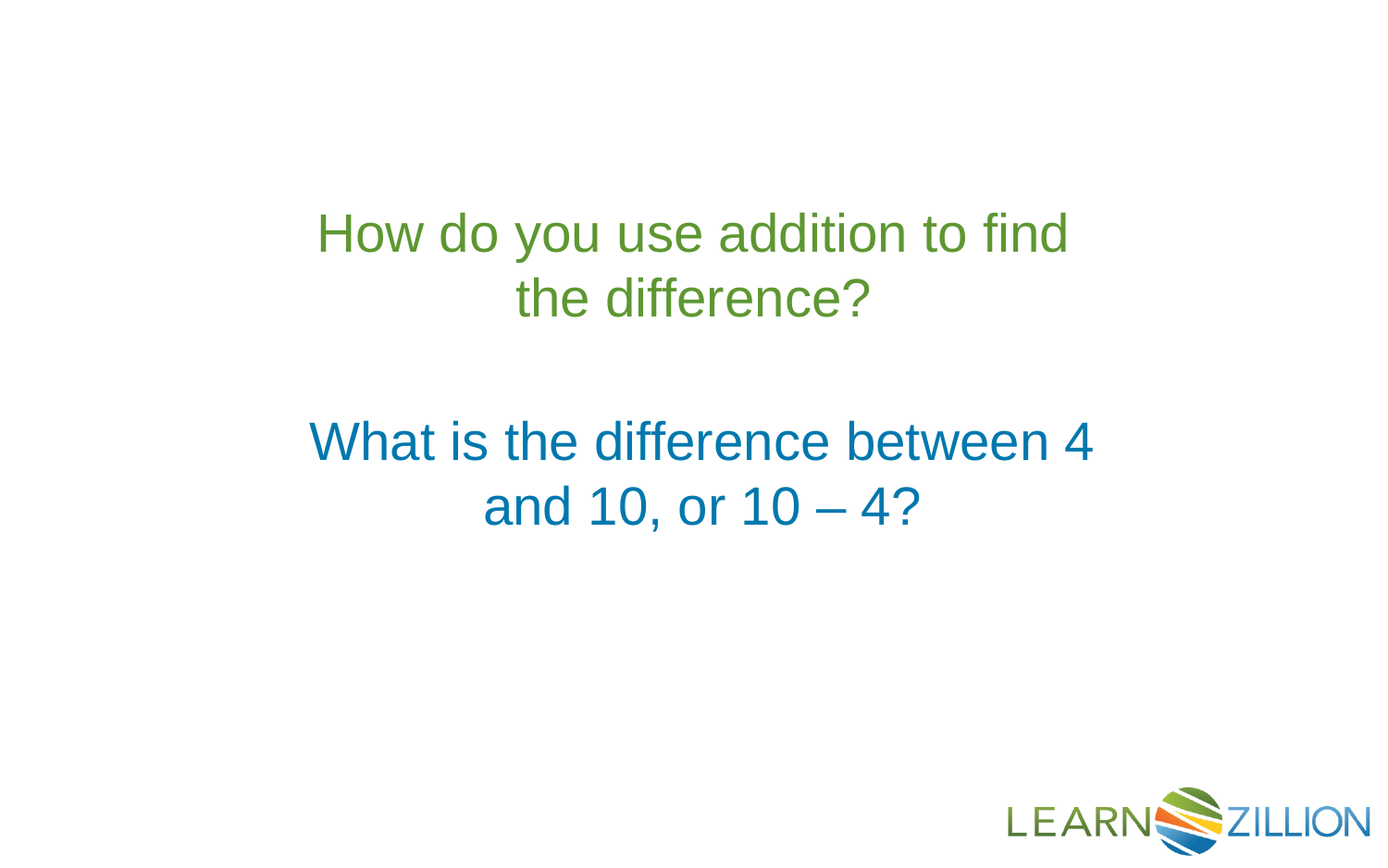

How do you use addition to find the difference?
What is the difference between 4 and 10, or 10 – 4?